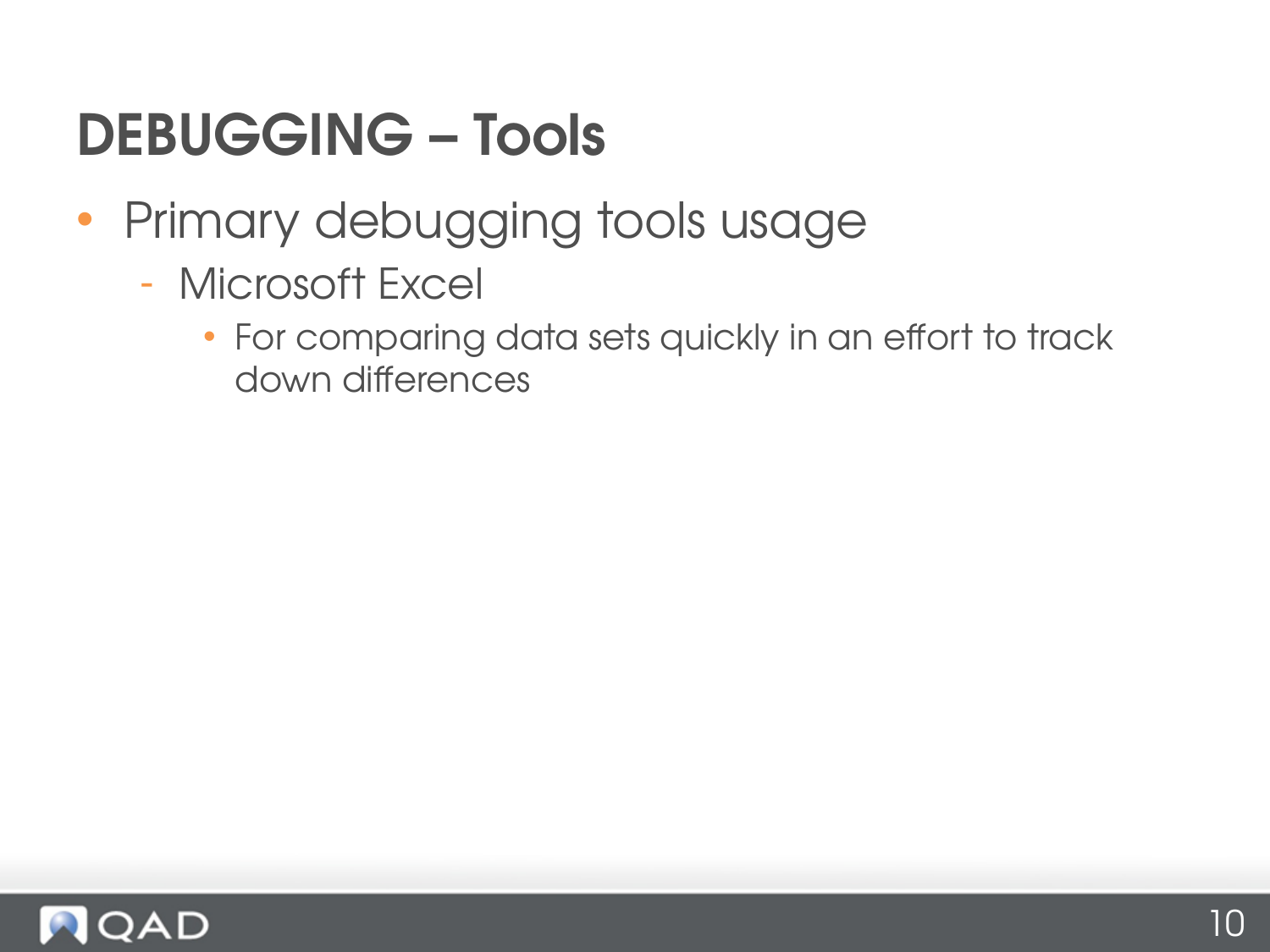

# DEBUGGING – Tools
Primary debugging tools usage
Microsoft Excel
For comparing data sets quickly in an effort to track down differences

10